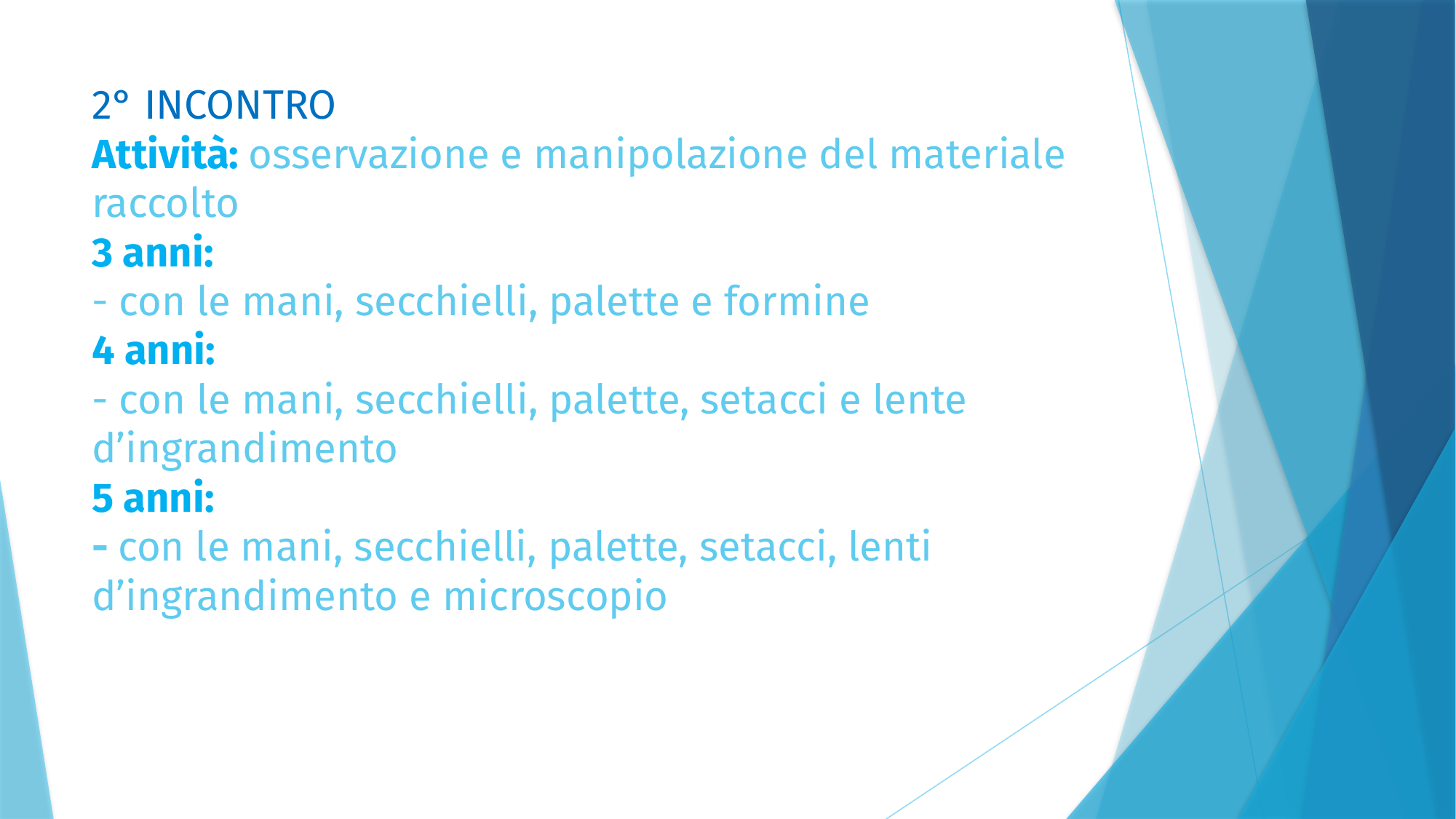

# 2° INCONTRO Attività: osservazione e manipolazione del materiale raccolto 3 anni: - con le mani, secchielli, palette e formine 4 anni: - con le mani, secchielli, palette, setacci e lente d’ingrandimento 5 anni: - con le mani, secchielli, palette, setacci, lenti d’ingrandimento e microscopio